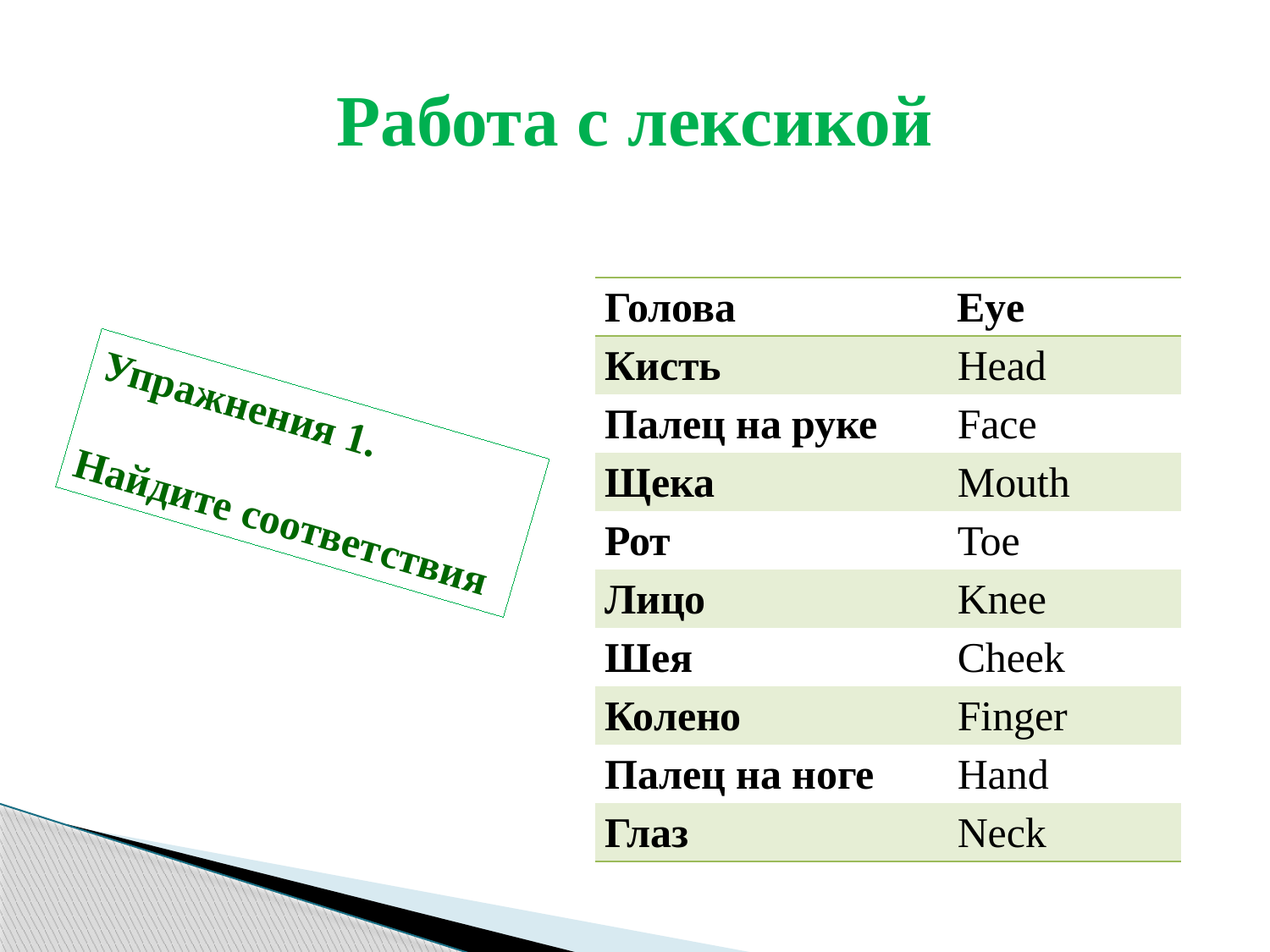

# Работа с лексикой
| Голова | Eye |
| --- | --- |
| Кисть | Head |
| Палец на руке | Face |
| Щека | Mouth |
| Рот | Toe |
| Лицо | Knee |
| Шея | Cheek |
| Колено | Finger |
| Палец на ноге | Hand |
| Глаз | Neck |
Упражнения 1.

Найдите соответствия